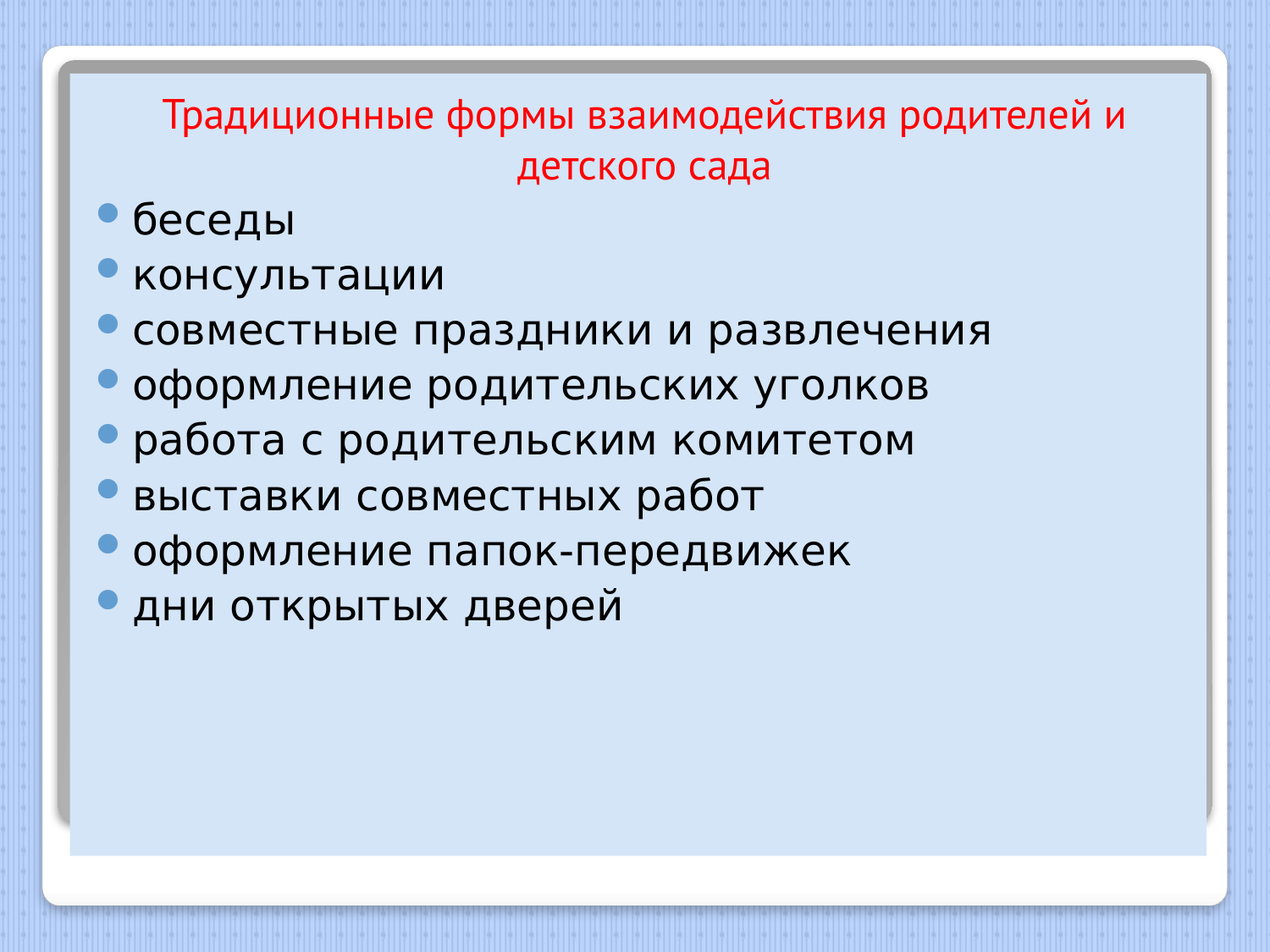

Традиционные формы взаимодействия родителей и детского сада
беседы
консультации
совместные праздники и развлечения
оформление родительских уголков
работа с родительским комитетом
выставки совместных работ
оформление папок-передвижек
дни открытых дверей

#